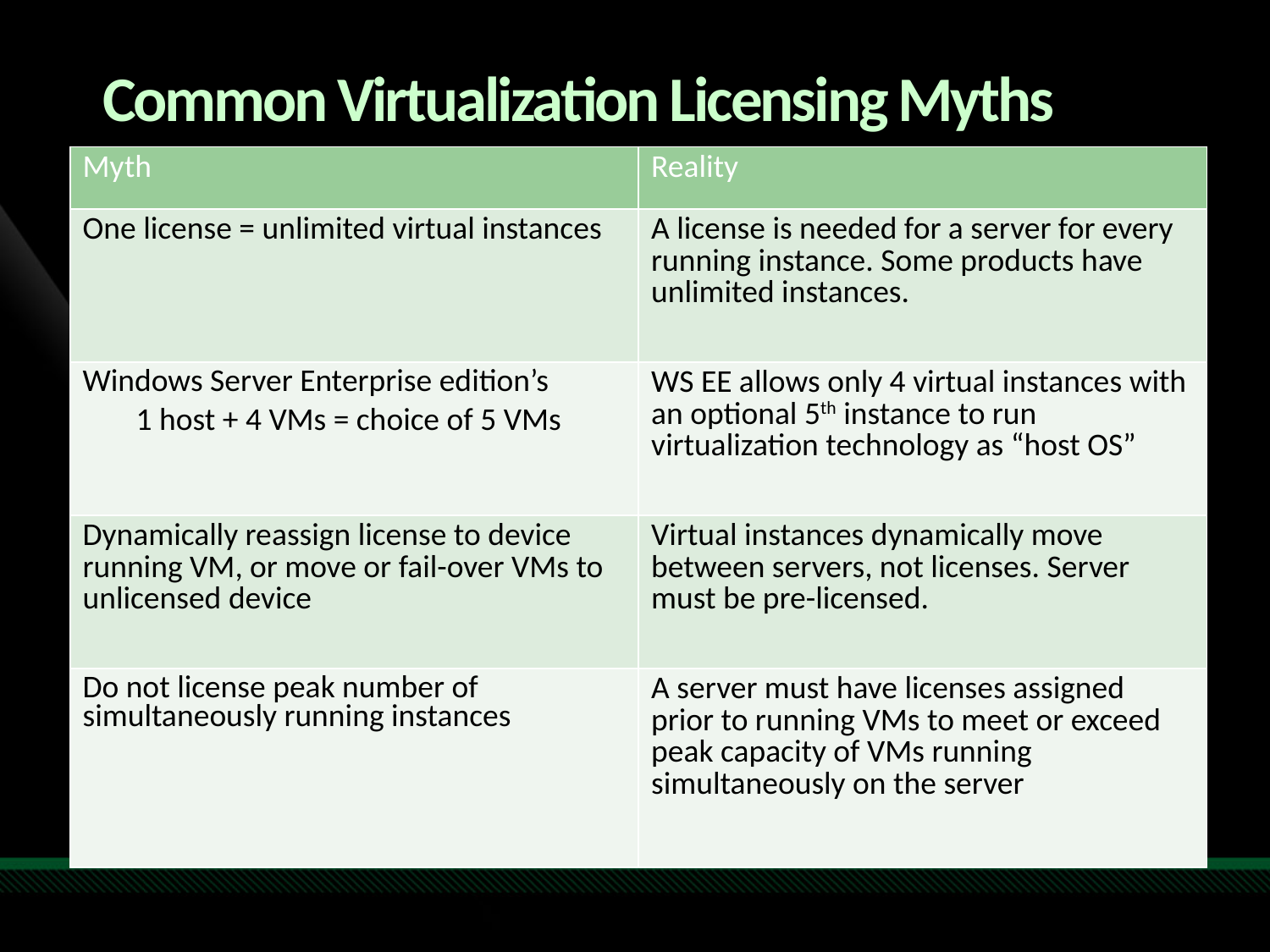

# Common Virtualization Licensing Myths
| Myth | Reality |
| --- | --- |
| One license = unlimited virtual instances | A license is needed for a server for every running instance. Some products have unlimited instances. |
| Windows Server Enterprise edition’s 1 host + 4 VMs = choice of 5 VMs | WS EE allows only 4 virtual instances with an optional 5th instance to run virtualization technology as “host OS” |
| Dynamically reassign license to device running VM, or move or fail-over VMs to unlicensed device | Virtual instances dynamically move between servers, not licenses. Server must be pre-licensed. |
| Do not license peak number of simultaneously running instances | A server must have licenses assigned prior to running VMs to meet or exceed peak capacity of VMs running simultaneously on the server |